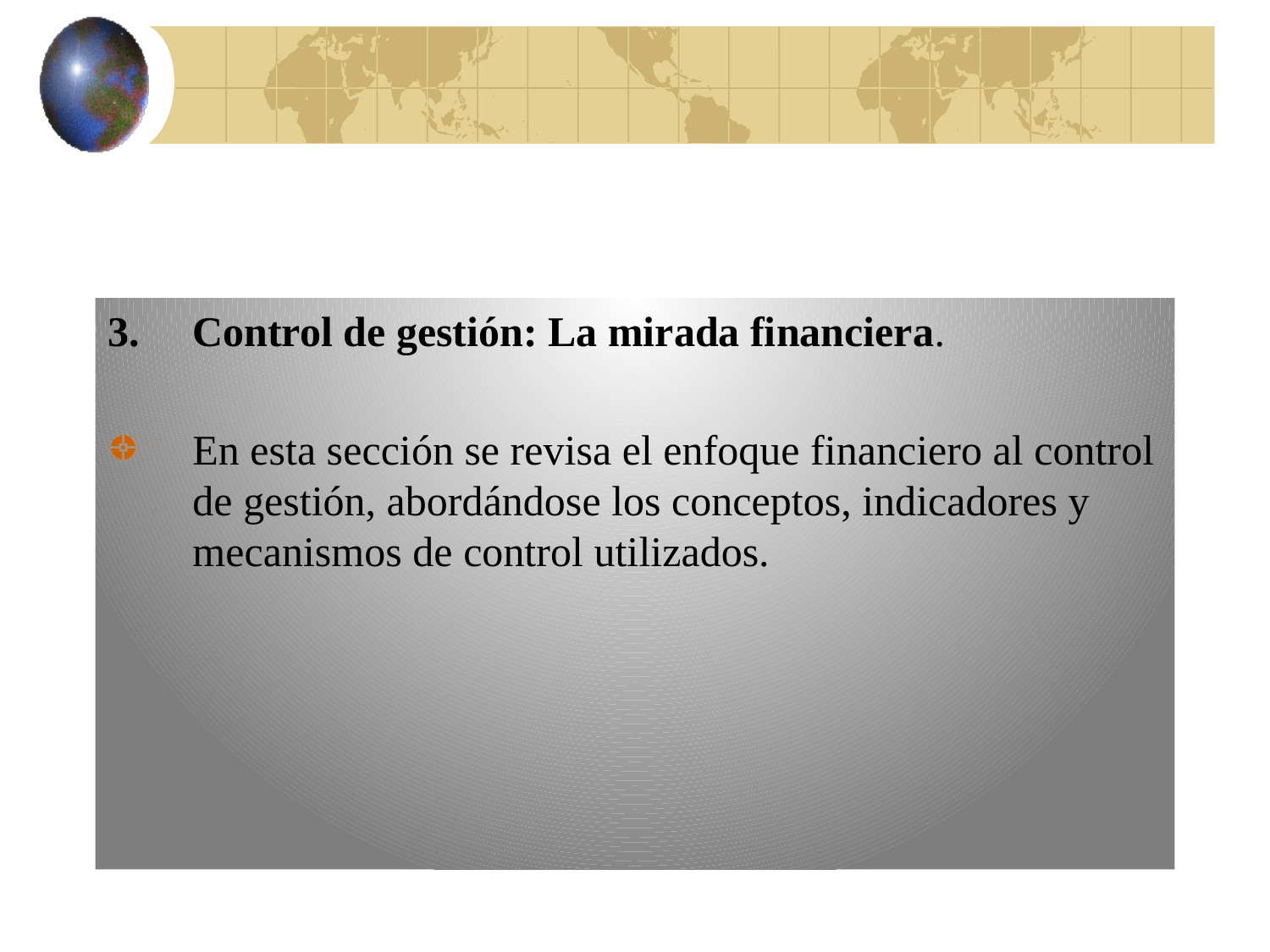

#
Control de gestión: La mirada financiera.

En esta sección se revisa el enfoque financiero al control de gestión, abordándose los conceptos, indicadores y mecanismos de control utilizados.